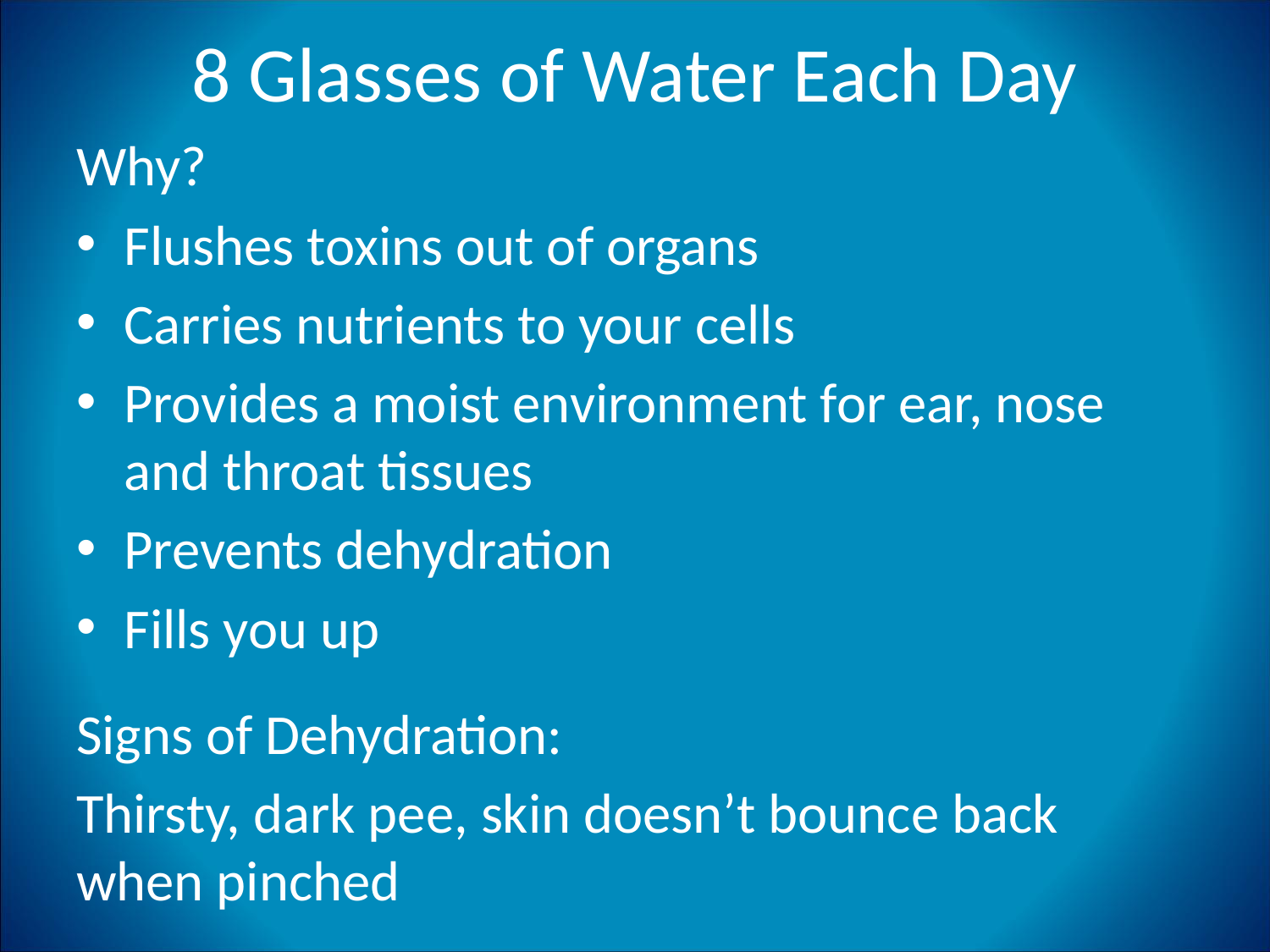

# 8 Glasses of Water Each Day
Why?
Flushes toxins out of organs
Carries nutrients to your cells
Provides a moist environment for ear, nose and throat tissues
Prevents dehydration
Fills you up

Signs of Dehydration:
Thirsty, dark pee, skin doesn’t bounce back when pinched